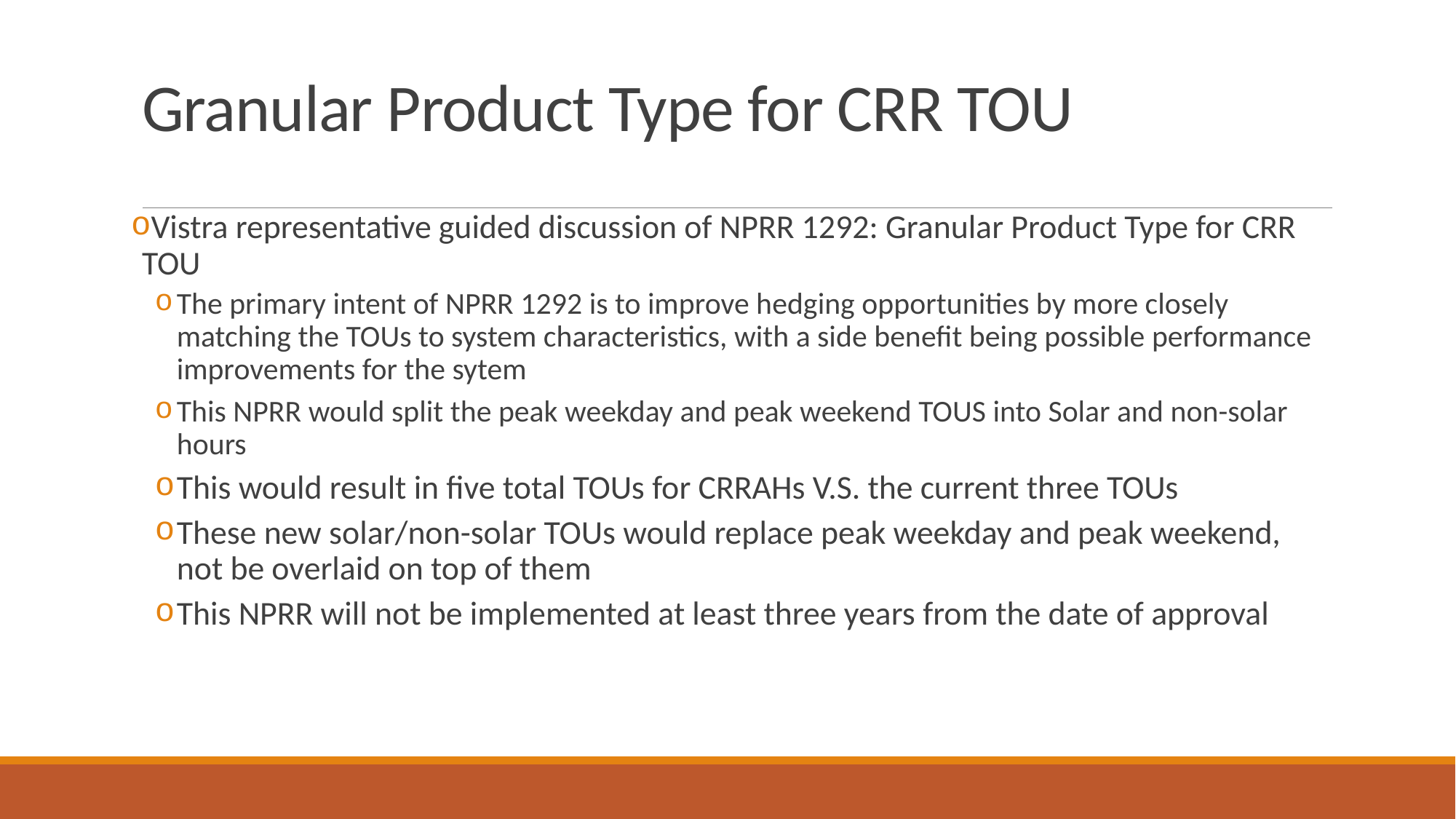

# Granular Product Type for CRR TOU
Vistra representative guided discussion of NPRR 1292: Granular Product Type for CRR TOU
The primary intent of NPRR 1292 is to improve hedging opportunities by more closely matching the TOUs to system characteristics, with a side benefit being possible performance improvements for the sytem
This NPRR would split the peak weekday and peak weekend TOUS into Solar and non-solar hours
This would result in five total TOUs for CRRAHs V.S. the current three TOUs
These new solar/non-solar TOUs would replace peak weekday and peak weekend, not be overlaid on top of them
This NPRR will not be implemented at least three years from the date of approval